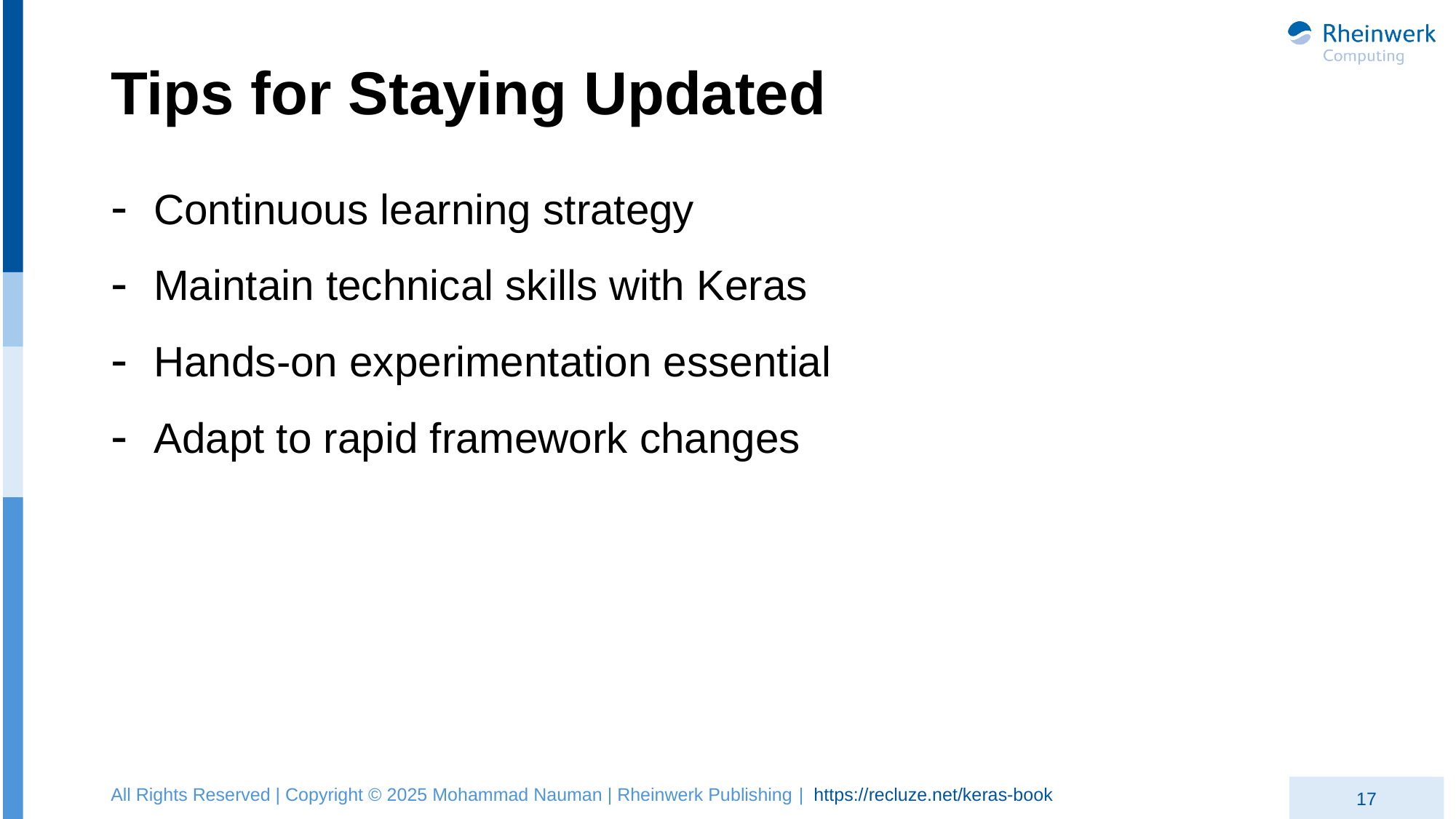

# Tips for Staying Updated
Continuous learning strategy
Maintain technical skills with Keras
Hands-on experimentation essential
Adapt to rapid framework changes